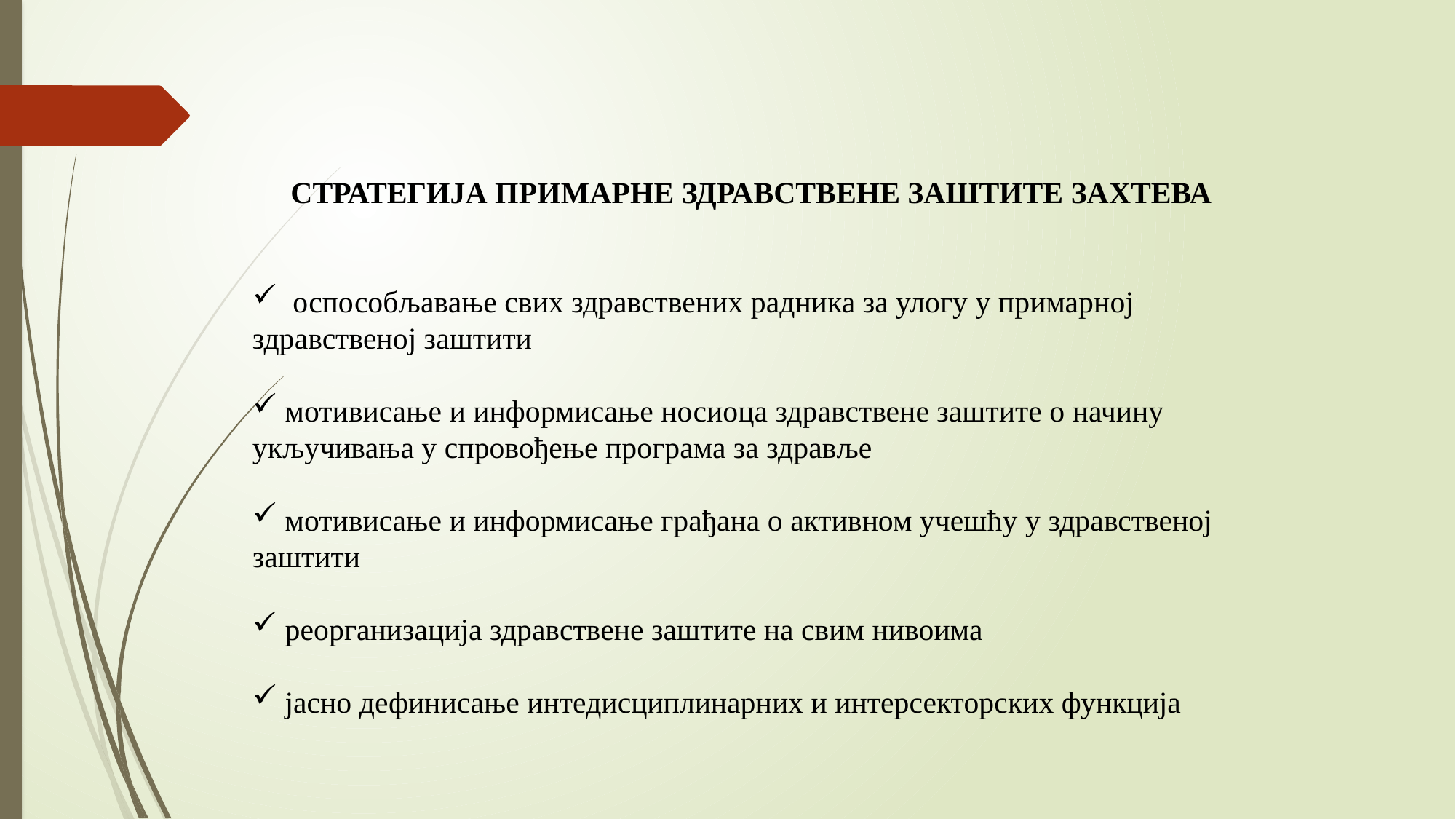

СТРАТЕГИЈА ПРИМАРНЕ ЗДРАВСТВЕНЕ ЗАШТИТЕ ЗАХТЕВА

  оспособљавање свих здравствених радника за улогу у примарној
здравственој заштити

 мотивисање и информисање носиоца здравствене заштите о начину
укључивања у спровођење програма за здравље

 мотивисање и информисање грађана о активном учешћу у здравственој
заштити

 реорганизација здравствене заштите на свим нивоима

 јасно дефинисање интедисциплинарних и интерсекторских функција